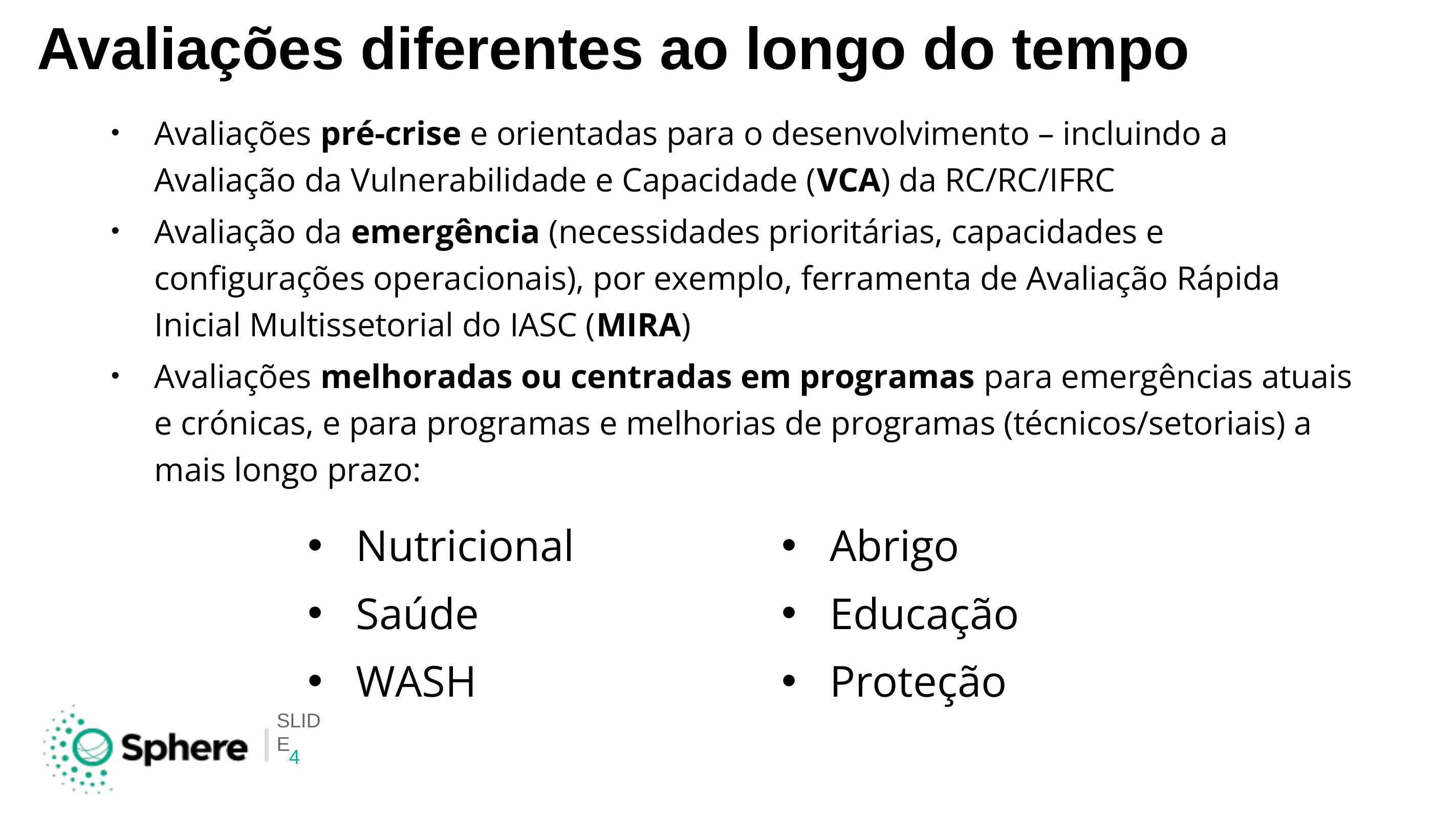

# Avaliações diferentes ao longo do tempo
Avaliações pré-crise e orientadas para o desenvolvimento – incluindo a Avaliação da Vulnerabilidade e Capacidade (VCA) da RC/RC/IFRC
Avaliação da emergência (necessidades prioritárias, capacidades e configurações operacionais), por exemplo, ferramenta de Avaliação Rápida Inicial Multissetorial do IASC (MIRA)
Avaliações melhoradas ou centradas em programas para emergências atuais e crónicas, e para programas e melhorias de programas (técnicos/setoriais) a mais longo prazo:

Nutricional
Saúde
WASH
Abrigo
Educação
Proteção
4